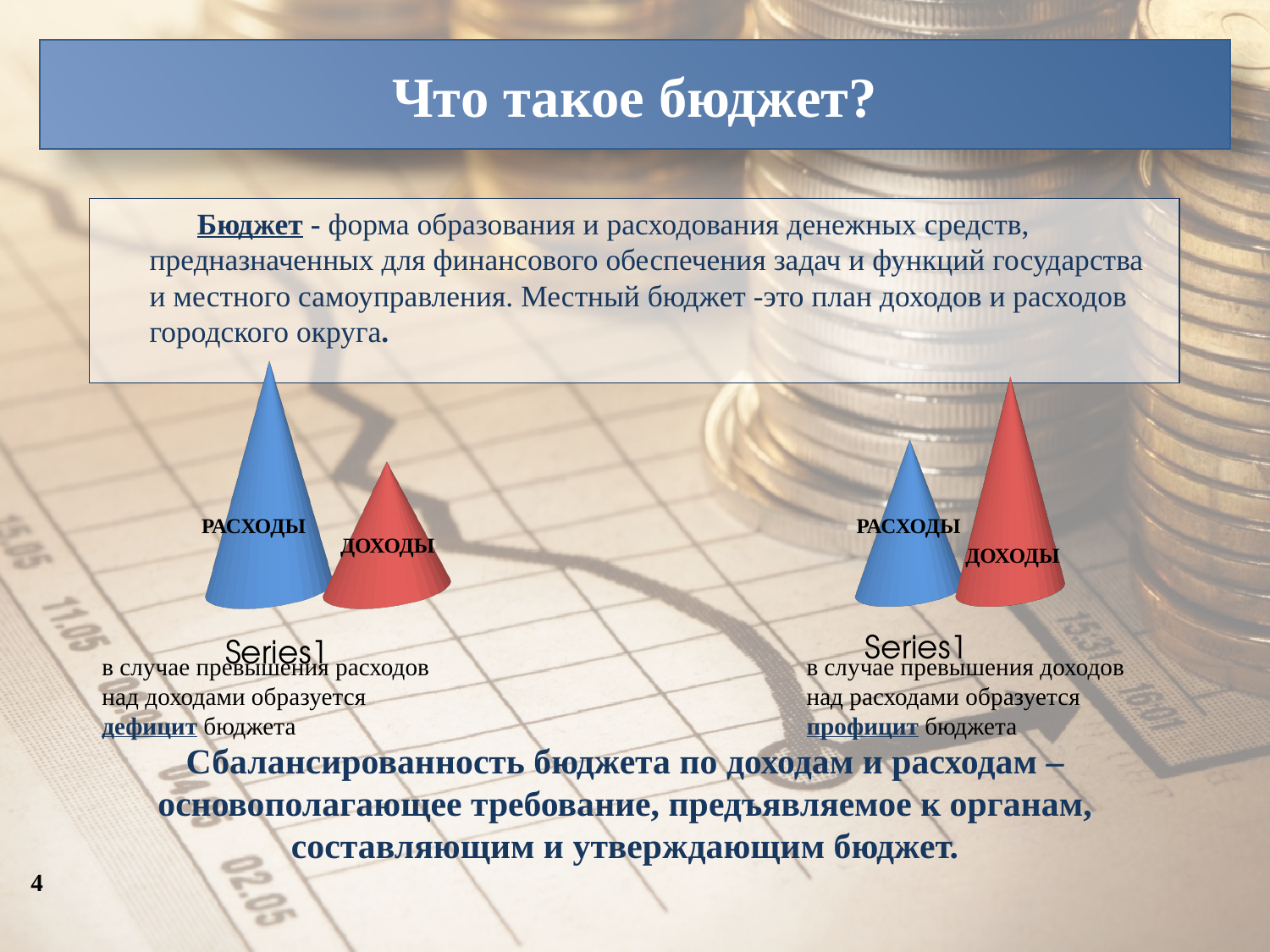

Что такое бюджет?
Бюджет - форма образования и расходования денежных средств, предназначенных для финансового обеспечения задач и функций государства и местного самоуправления. Местный бюджет -это план доходов и расходов городского округа.

[unsupported chart]

[unsupported chart]

РАСХОДЫ
РАСХОДЫ
ДОХОДЫ
ДОХОДЫ
в случае превышения расходов над доходами образуется дефицит бюджета
в случае превышения доходов над расходами образуется профицит бюджета
Сбалансированность бюджета по доходам и расходам – основополагающее требование, предъявляемое к органам, составляющим и утверждающим бюджет.
4